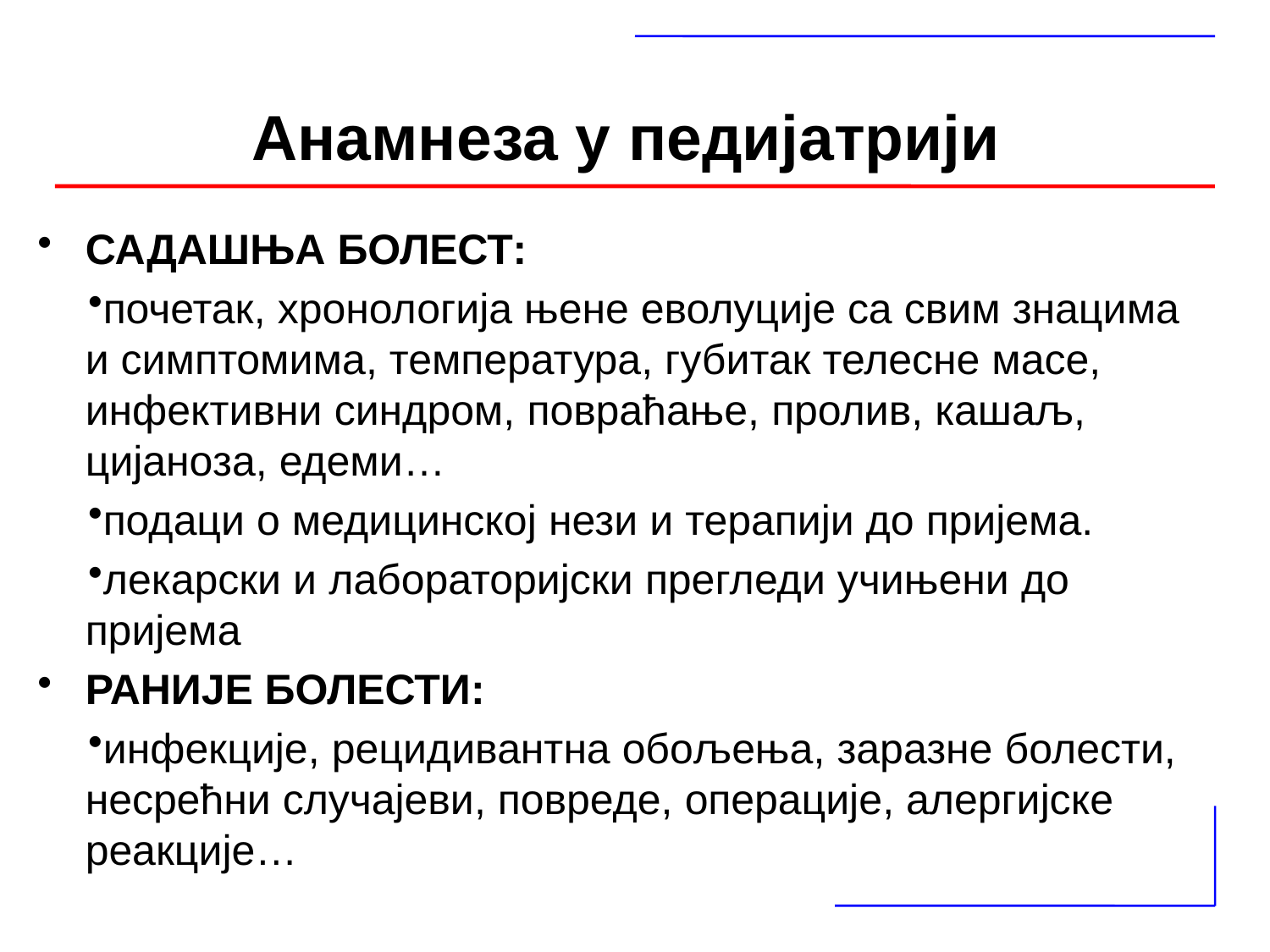

# Анамнеза у педијатрији
САДАШЊА БОЛЕСТ:
почетак, хронологија њене еволуције са свим знацима и симптомима, температура, губитак телесне масе, инфективни синдром, повраћање, пролив, кашаљ, цијаноза, едеми…
подаци о медицинској нези и терапији до пријема.
лекарски и лабораторијски прегледи учињени до пријема
РАНИЈЕ БОЛЕСТИ:
инфекције, рецидивантна обољења, заразне болести, несрећни случајеви, повреде, операције, алергијске реакције…